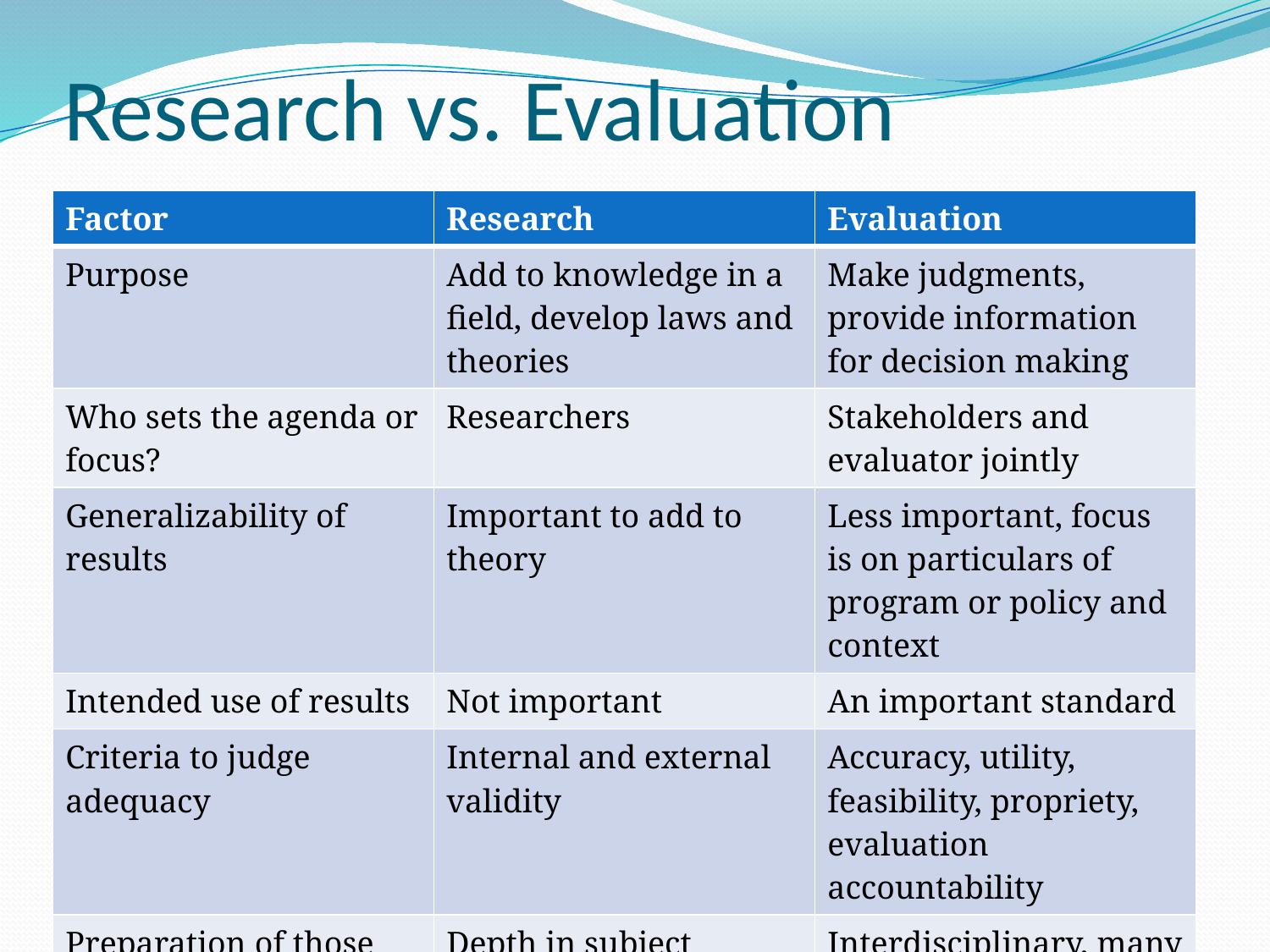

# Research vs. Evaluation
| Factor | Research | Evaluation |
| --- | --- | --- |
| Purpose | Add to knowledge in a field, develop laws and theories | Make judgments, provide information for decision making |
| Who sets the agenda or focus? | Researchers | Stakeholders and evaluator jointly |
| Generalizability of results | Important to add to theory | Less important, focus is on particulars of program or policy and context |
| Intended use of results | Not important | An important standard |
| Criteria to judge adequacy | Internal and external validity | Accuracy, utility, feasibility, propriety, evaluation accountability |
| Preparation of those who work in area | Depth in subject matter, fewer methodological tools and approaches | Interdisciplinary, many methodological tools, interpersonal skills |